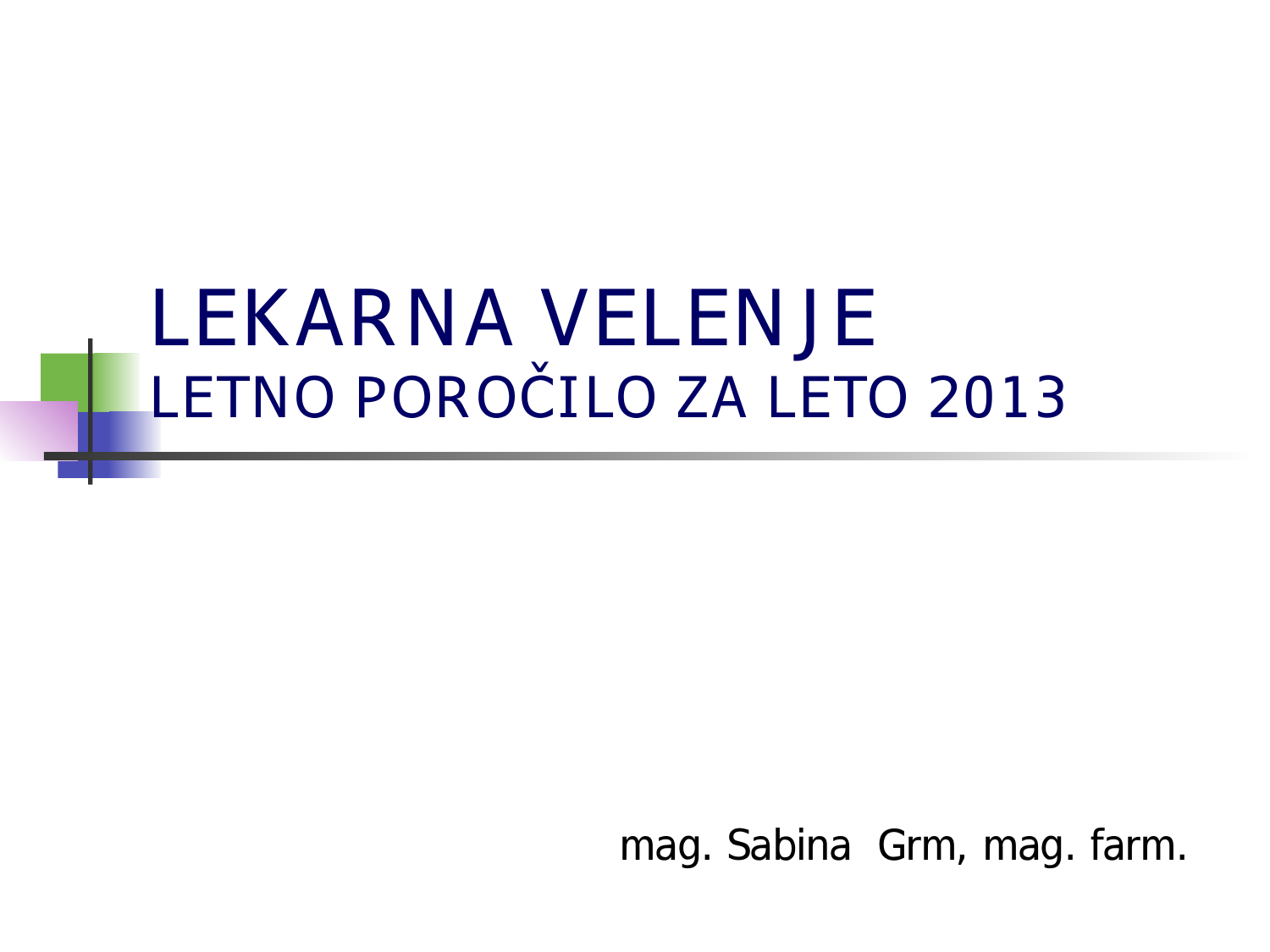

# LEKARNA VELENJE LETNO POROČILO ZA LETO 2013

mag. Sabina  Grm, mag. farm.